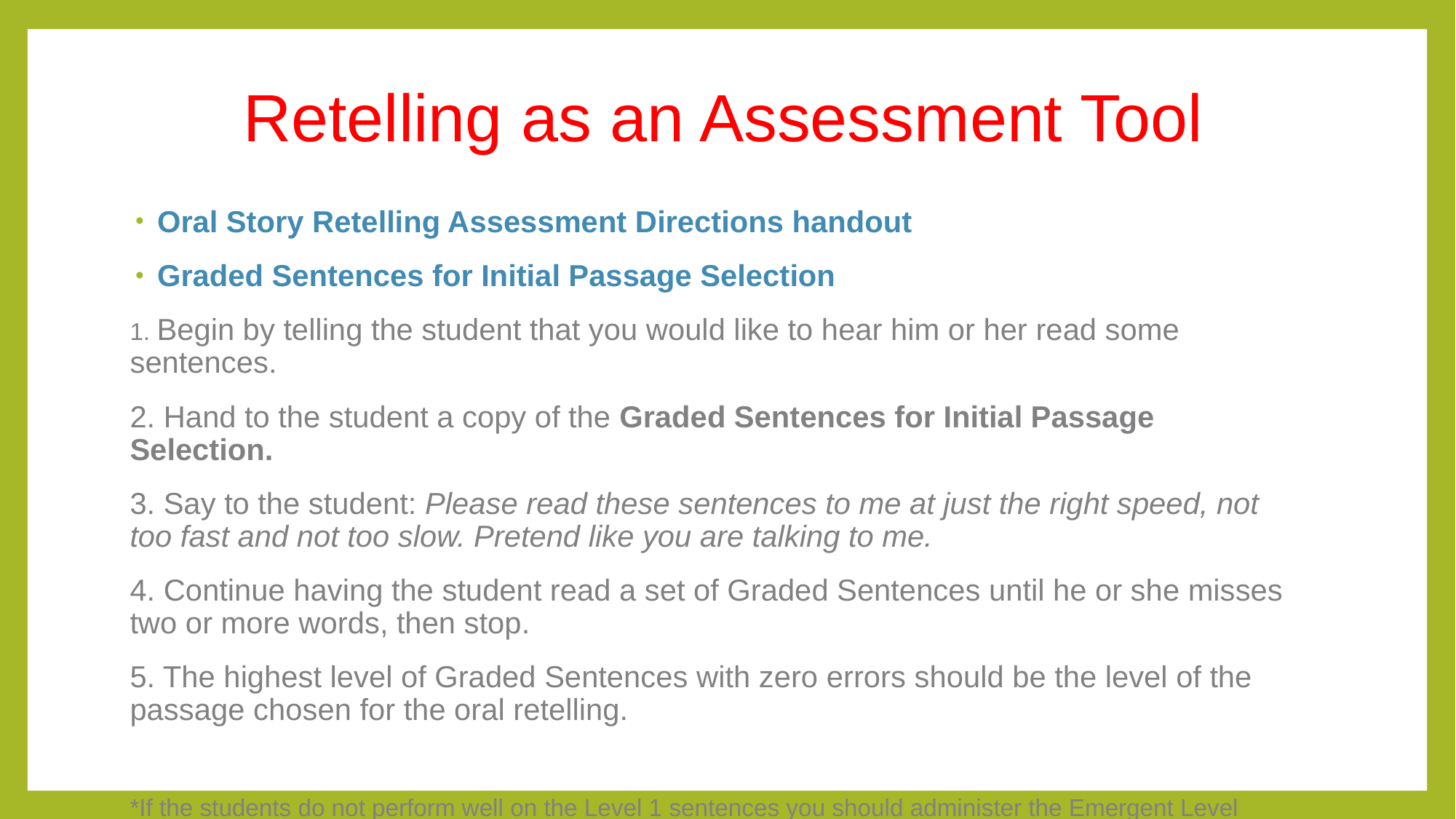

# Retelling as an Assessment Tool
Oral Story Retelling Assessment Directions handout
Graded Sentences for Initial Passage Selection
1. Begin by telling the student that you would like to hear him or her read some sentences.
2. Hand to the student a copy of the Graded Sentences for Initial Passage Selection.
3. Say to the student: Please read these sentences to me at just the right speed, not too fast and not too slow. Pretend like you are talking to me.
4. Continue having the student read a set of Graded Sentences until he or she misses two or more words, then stop.
5. The highest level of Graded Sentences with zero errors should be the level of the passage chosen for the oral retelling.

*If the students do not perform well on the Level 1 sentences you should administer the Emergent Level Assessment Protocol.